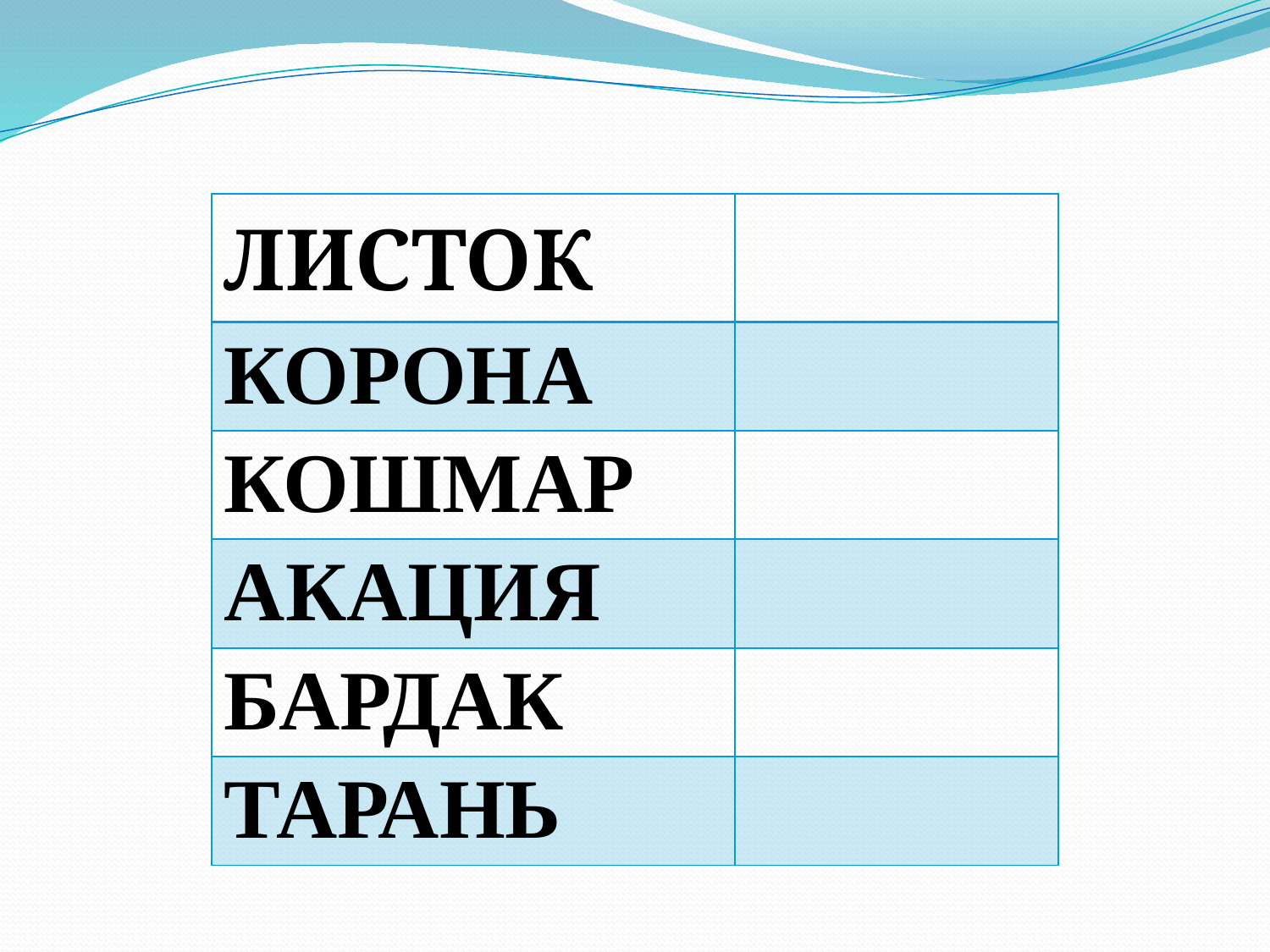

#
| ЛИСТОК |  |
| --- | --- |
| КОРОНА |  |
| КОШМАР |  |
| АКАЦИЯ |  |
| БАРДАК |  |
| ТАРАНЬ |  |